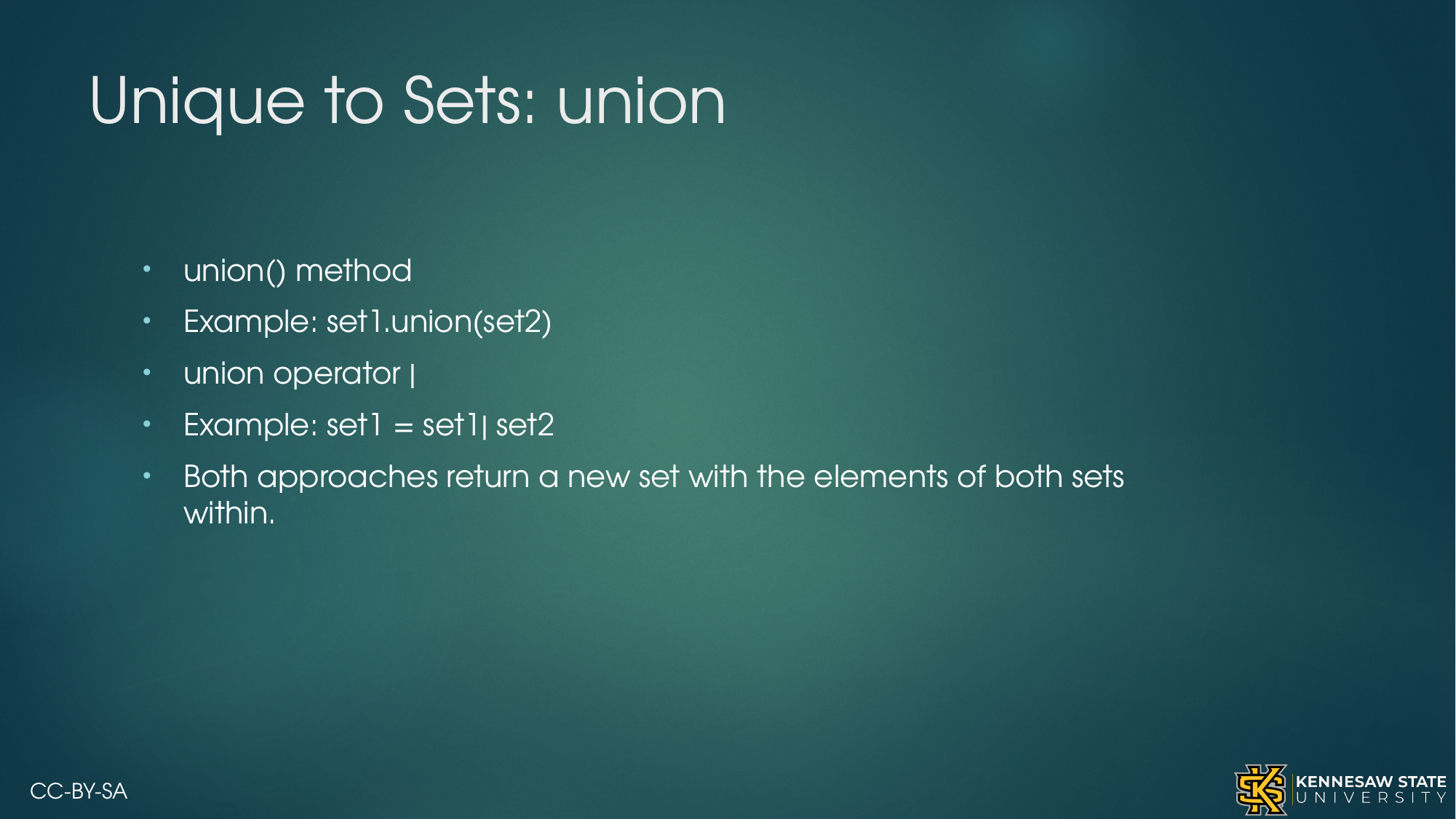

# Unique to Sets: union
union() method
Example: set1.union(set2)
union operator |
Example: set1 = set1| set2
Both approaches return a new set with the elements of both sets within.